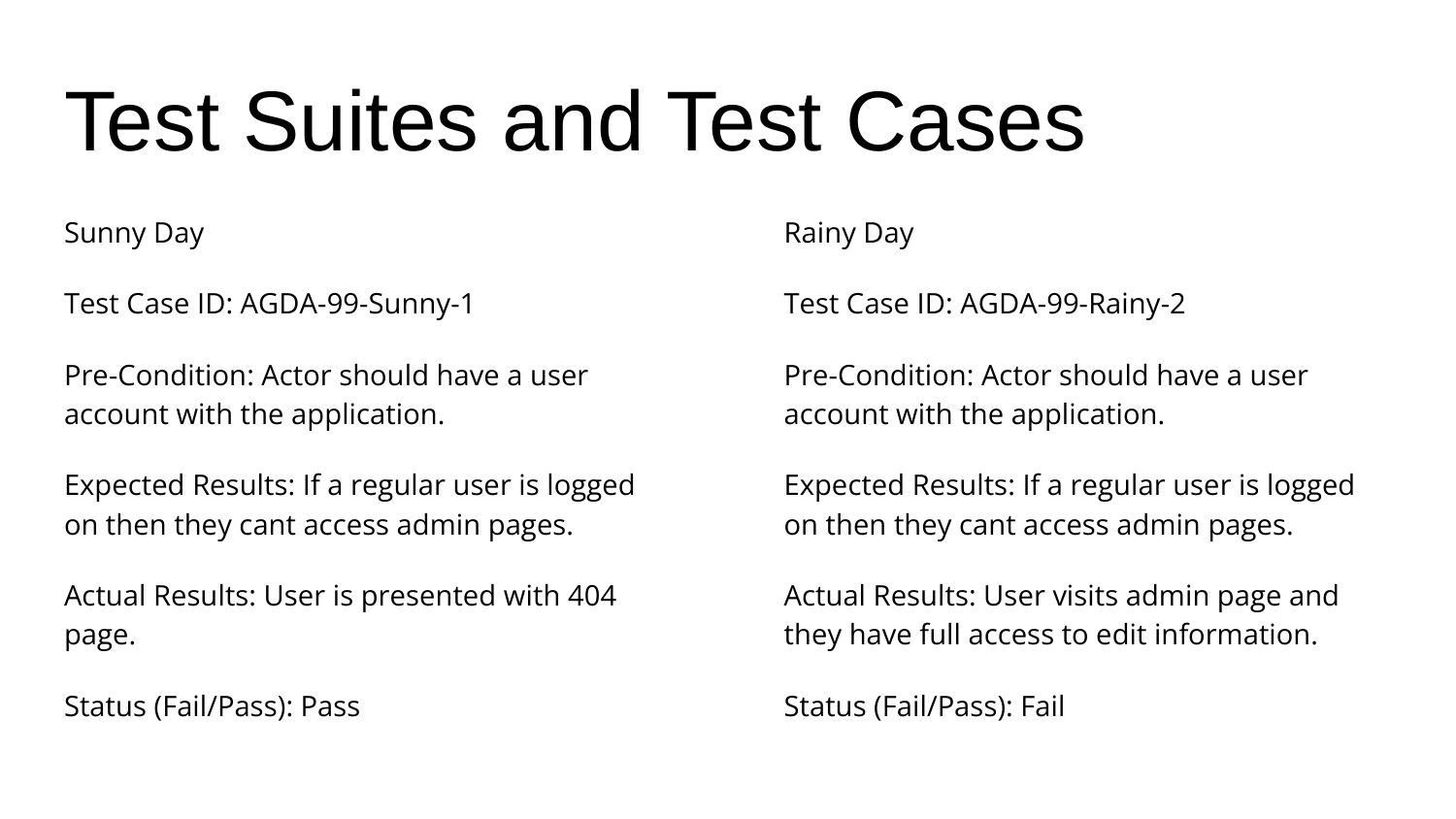

# Test Suites and Test Cases
Sunny Day
Test Case ID: AGDA-99-Sunny-1
Pre-Condition: Actor should have a user account with the application.
Expected Results: If a regular user is logged on then they cant access admin pages.
Actual Results: User is presented with 404 page.
Status (Fail/Pass): Pass
Rainy Day
Test Case ID: AGDA-99-Rainy-2
Pre-Condition: Actor should have a user account with the application.
Expected Results: If a regular user is logged on then they cant access admin pages.
Actual Results: User visits admin page and they have full access to edit information.
Status (Fail/Pass): Fail